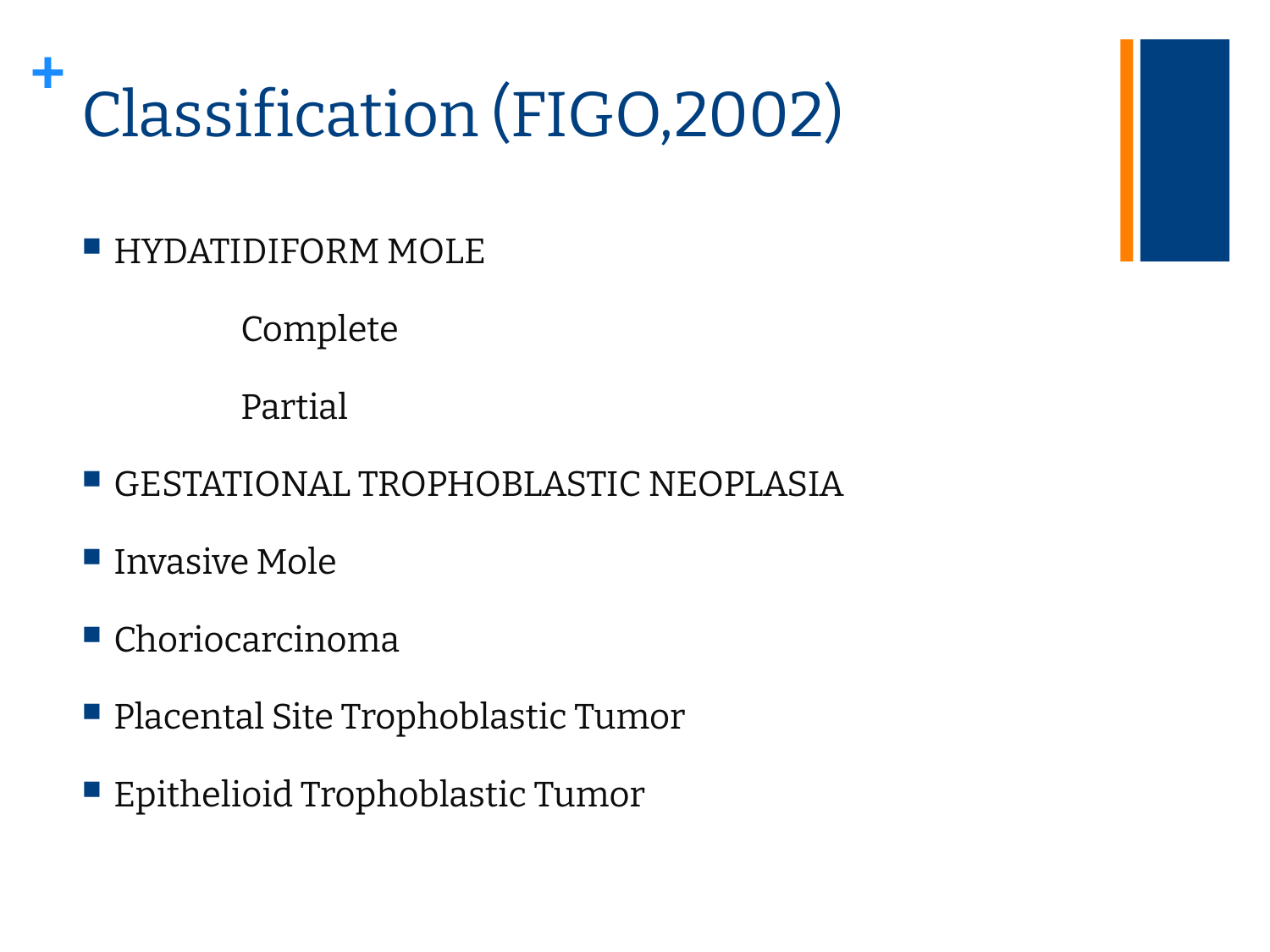

# Classification (FIGO,2002)
HYDATIDIFORM MOLE
		Complete
		Partial
GESTATIONAL TROPHOBLASTIC NEOPLASIA
Invasive Mole
Choriocarcinoma
Placental Site Trophoblastic Tumor
Epithelioid Trophoblastic Tumor